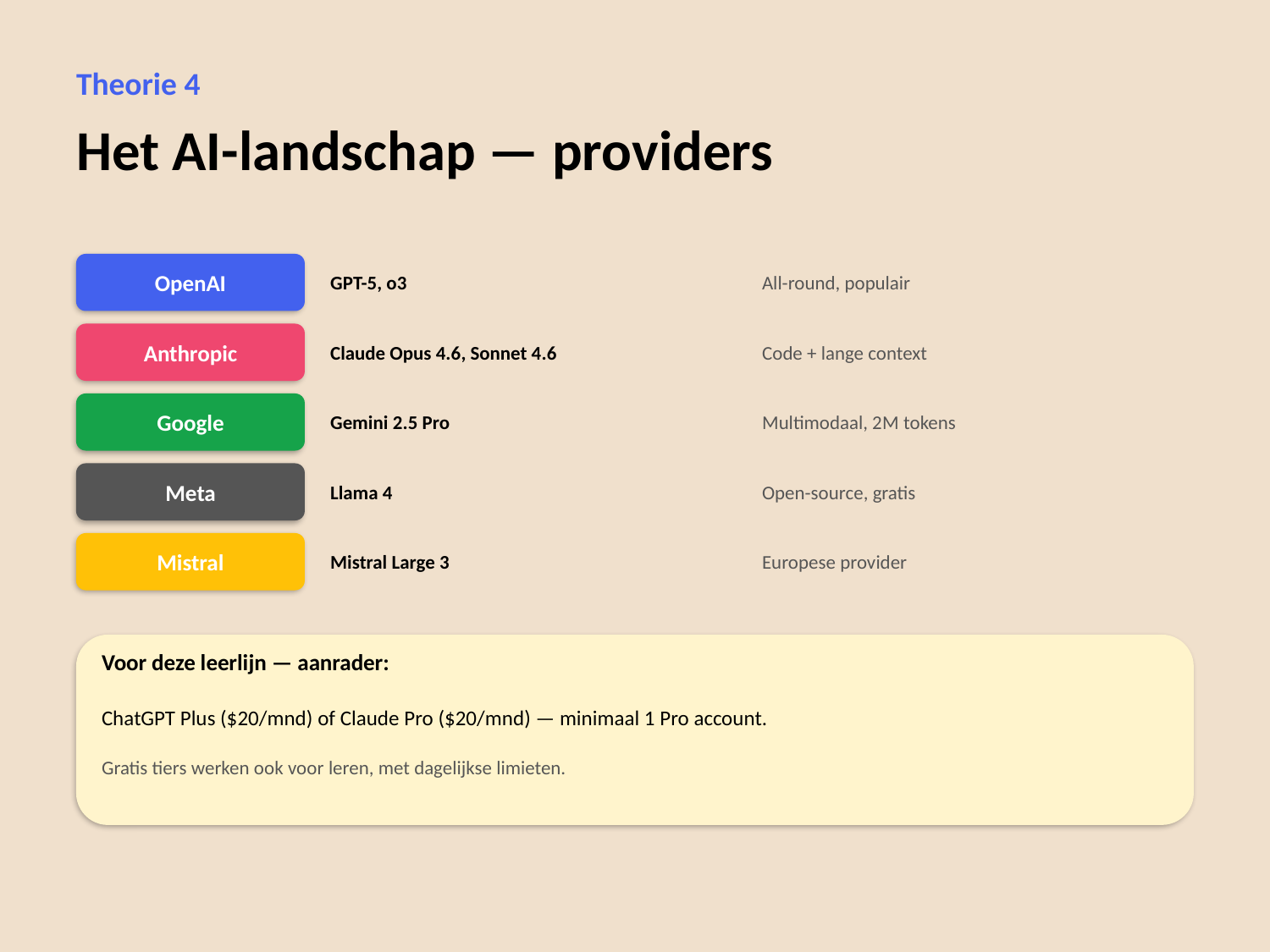

Theorie 4
Het AI-landschap — providers

OpenAI
GPT-5, o3
All-round, populair

Anthropic
Claude Opus 4.6, Sonnet 4.6
Code + lange context

Google
Gemini 2.5 Pro
Multimodaal, 2M tokens

Meta
Llama 4
Open-source, gratis

Mistral
Mistral Large 3
Europese provider

Voor deze leerlijn — aanrader:
ChatGPT Plus ($20/mnd) of Claude Pro ($20/mnd) — minimaal 1 Pro account.
Gratis tiers werken ook voor leren, met dagelijkse limieten.